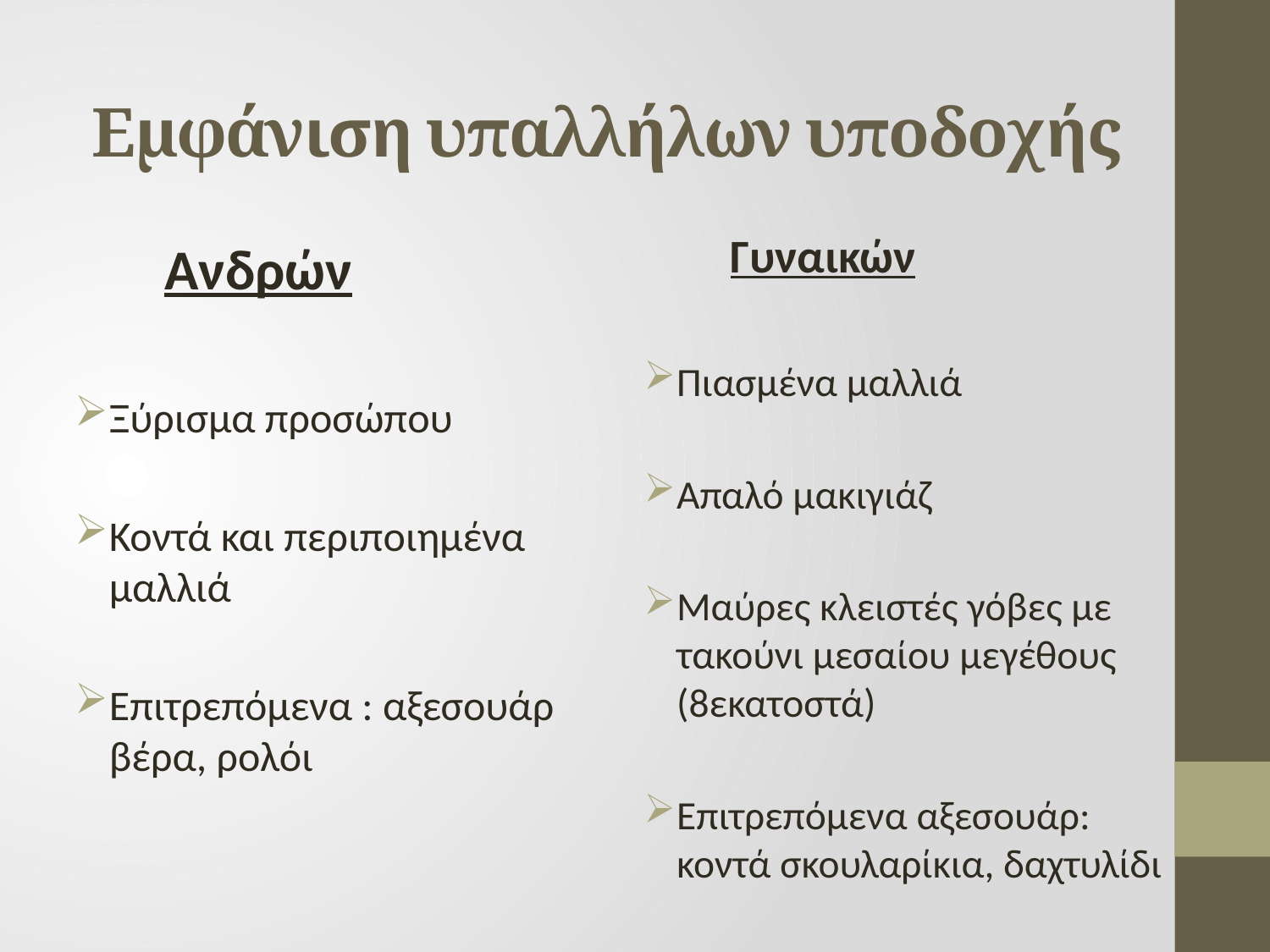

# Εμφάνιση υπαλλήλων υποδοχής
       Ανδρών

Ξύρισμα προσώπου

Κοντά και περιποιημένα μαλλιά

Επιτρεπόμενα : αξεσουάρ βέρα, ρολόι

         Γυναικών

Πιασμένα μαλλιά

Απαλό μακιγιάζ

Μαύρες κλειστές γόβες με τακούνι μεσαίου μεγέθους (8εκατοστά)

Επιτρεπόμενα αξεσουάρ: κοντά σκουλαρίκια, δαχτυλίδι